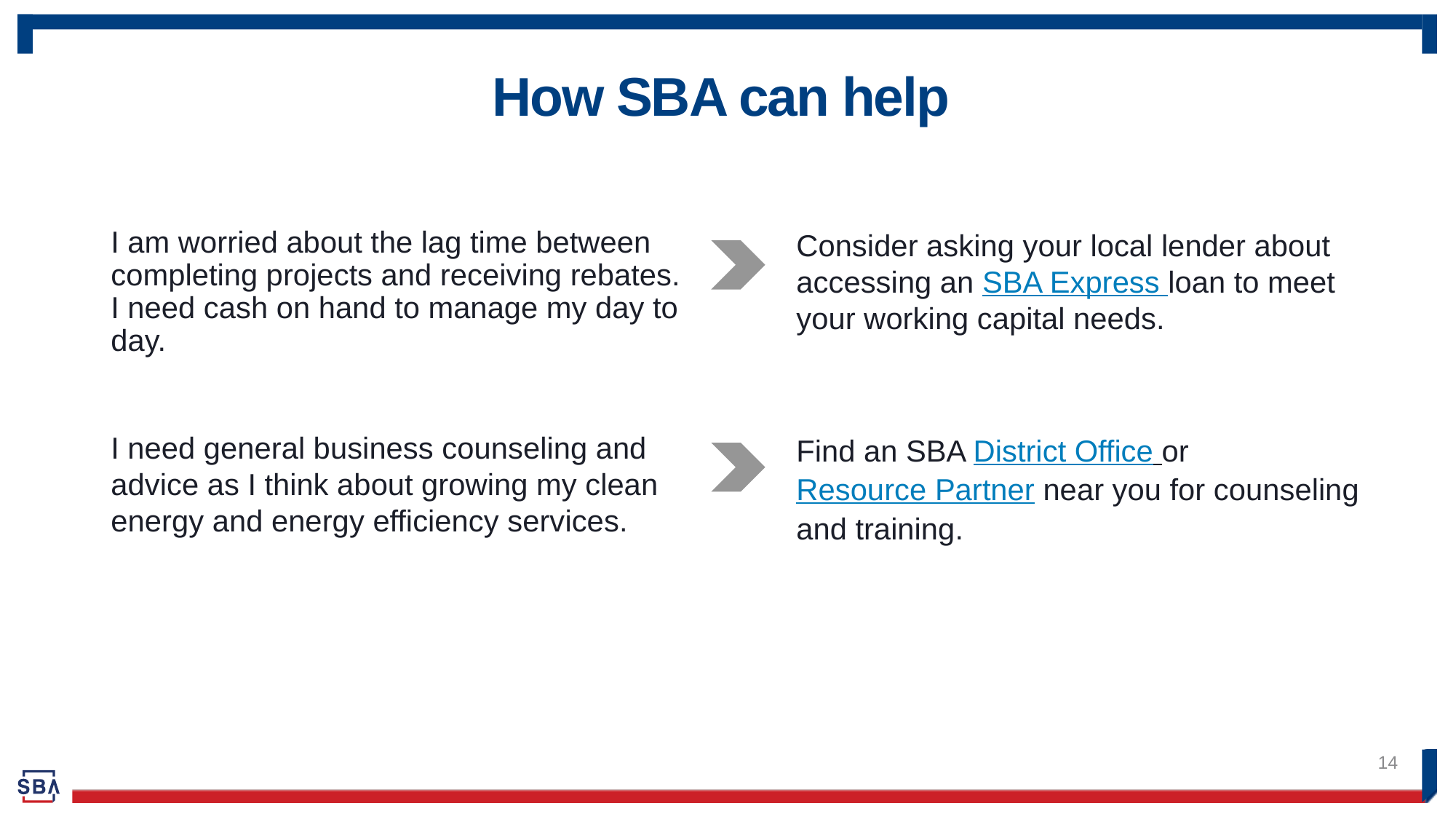

# How SBA can help
I am worried about the lag time between completing projects and receiving rebates. I need cash on hand to manage my day to day.
Consider asking your local lender about accessing an SBA Express loan to meet your working capital needs.

I need general business counseling and advice as I think about growing my clean energy and energy efficiency services.
Find an SBA District Office or Resource Partner near you for counseling and training.

14